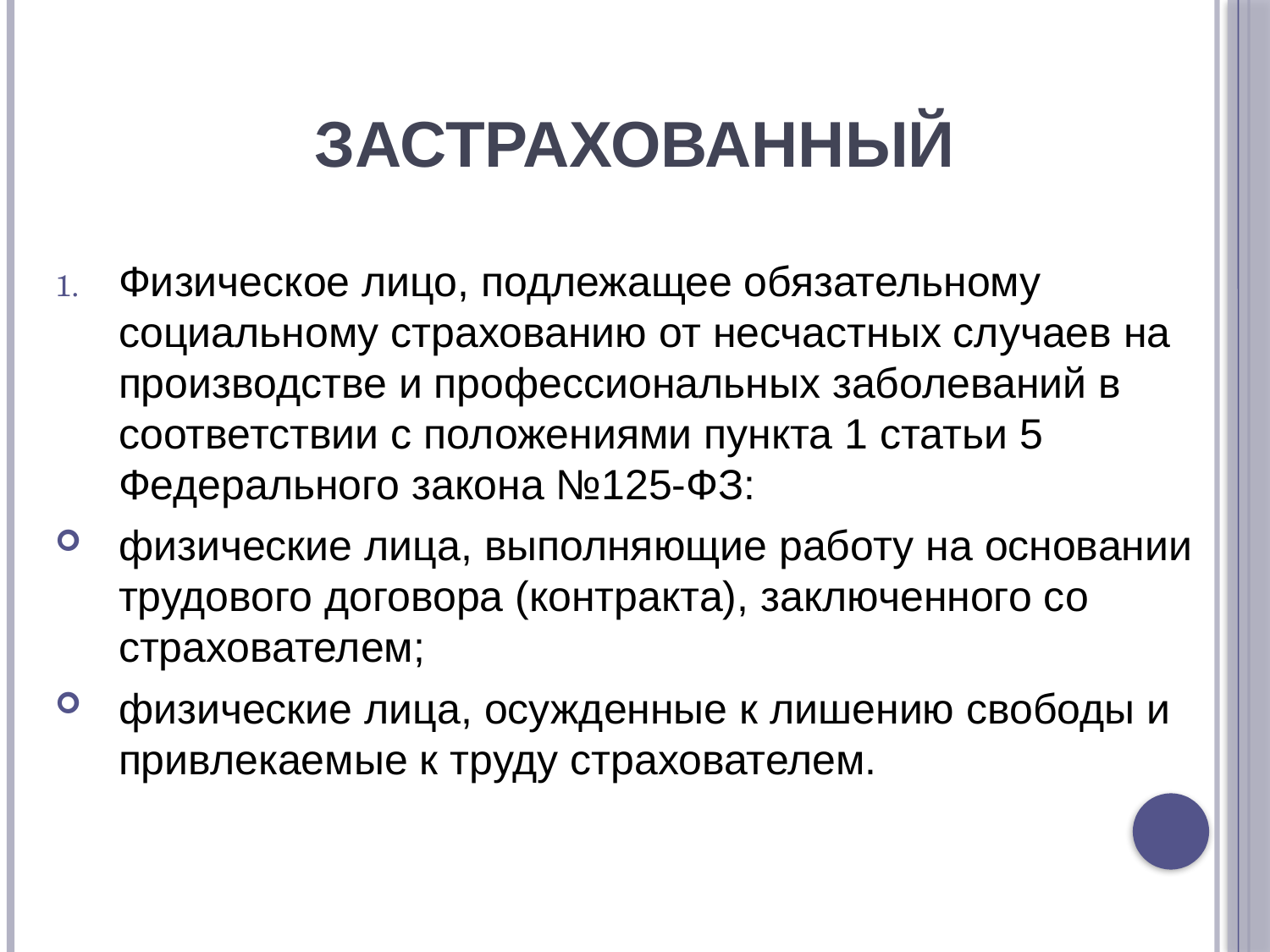

# Застрахованный
Физическое лицо, подлежащее обязательному социальному страхованию от несчастных случаев на производстве и профессиональных заболеваний в соответствии с положениями пункта 1 статьи 5 Федерального закона №125-ФЗ:
физические лица, выполняющие работу на основании трудового договора (контракта), заключенного со страхователем;
физические лица, осужденные к лишению свободы и привлекаемые к труду страхователем.